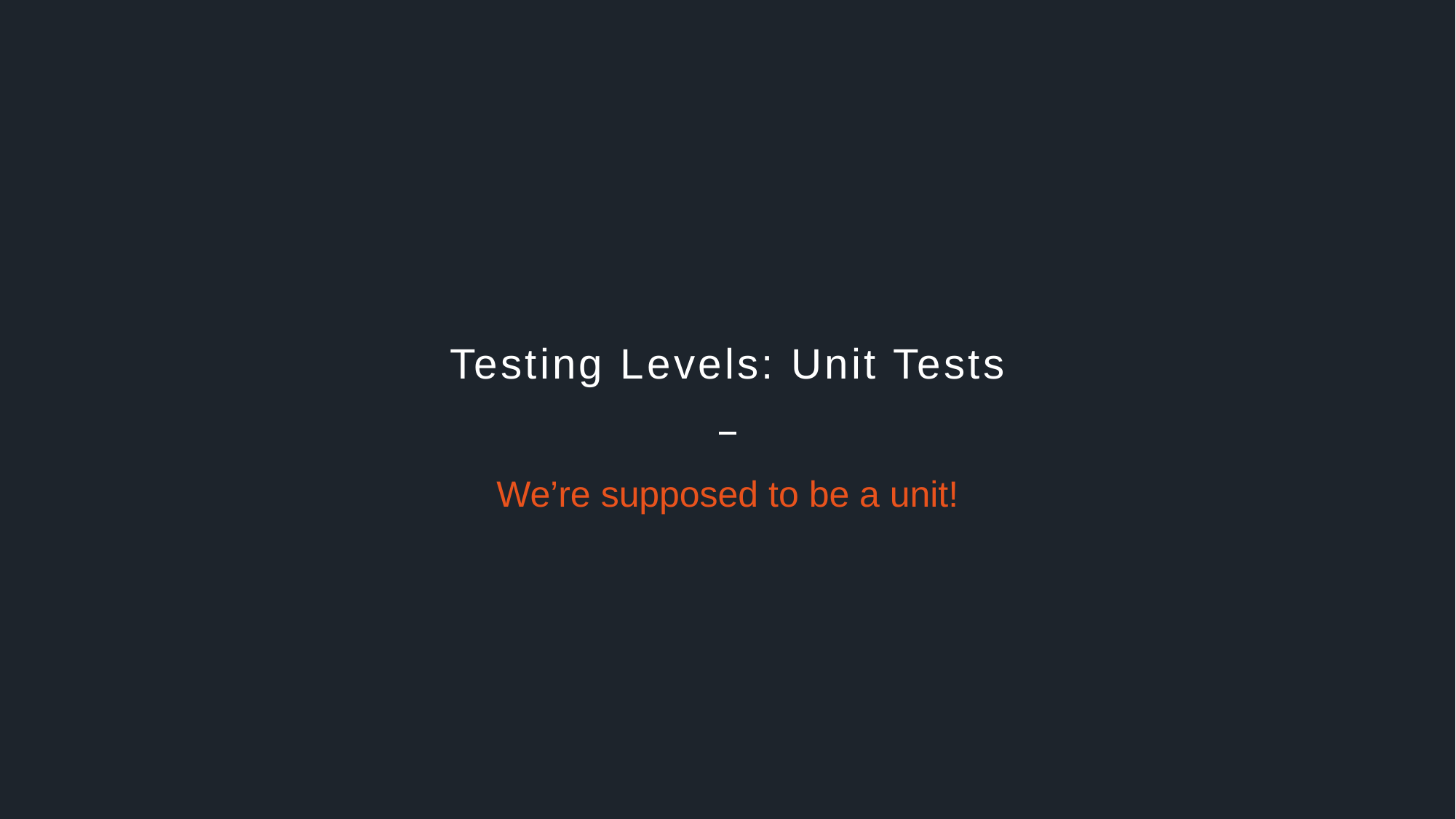

# Testing Levels: Unit Tests
We’re supposed to be a unit!